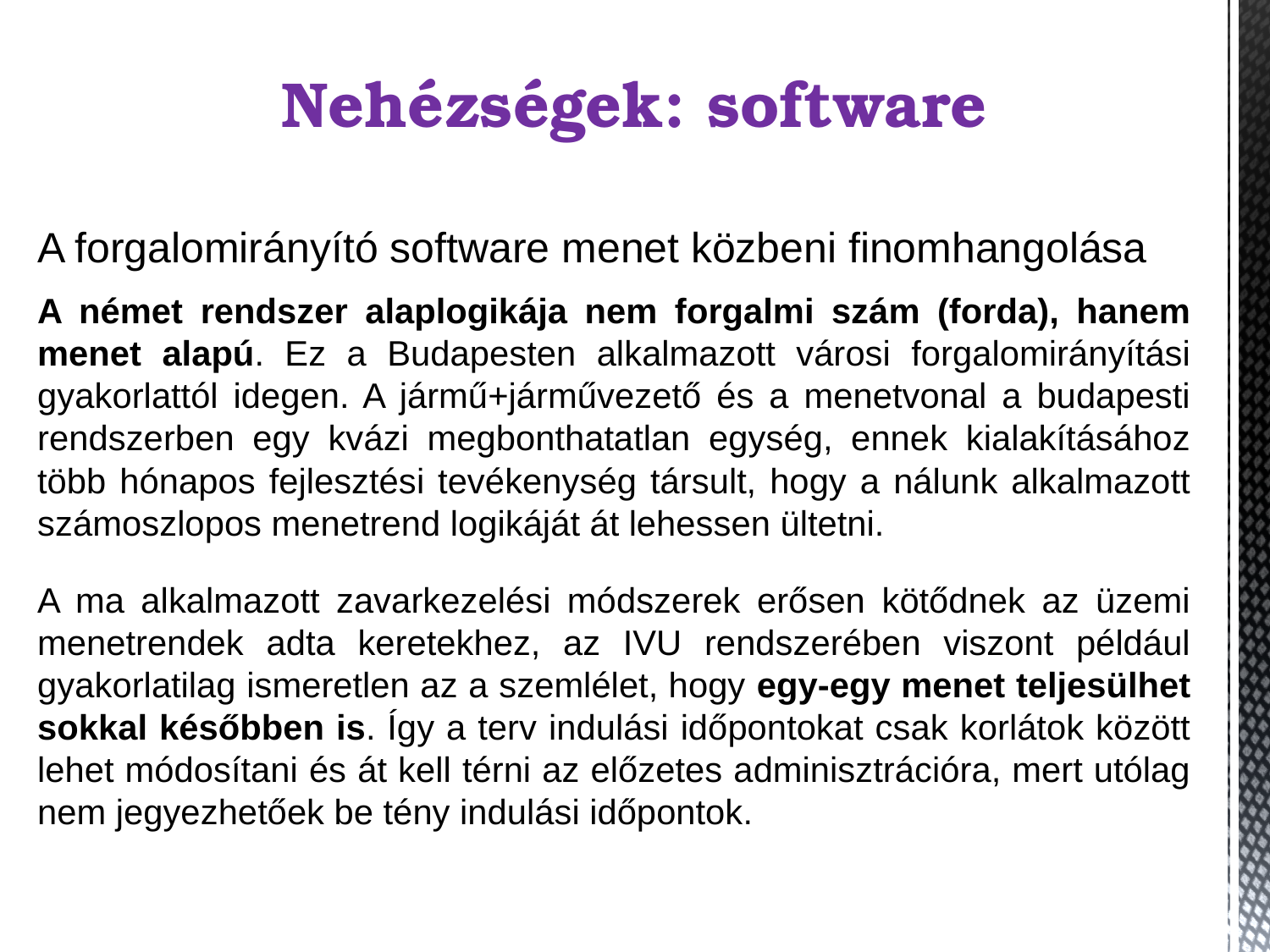

Nehézségek: software
A forgalomirányító software menet közbeni finomhangolása
A német rendszer alaplogikája nem forgalmi szám (forda), hanem menet alapú. Ez a Budapesten alkalmazott városi forgalomirányítási gyakorlattól idegen. A jármű+járművezető és a menetvonal a budapesti rendszerben egy kvázi megbonthatatlan egység, ennek kialakításához több hónapos fejlesztési tevékenység társult, hogy a nálunk alkalmazott számoszlopos menetrend logikáját át lehessen ültetni.
A ma alkalmazott zavarkezelési módszerek erősen kötődnek az üzemi menetrendek adta keretekhez, az IVU rendszerében viszont például gyakorlatilag ismeretlen az a szemlélet, hogy egy-egy menet teljesülhet sokkal későbben is. Így a terv indulási időpontokat csak korlátok között lehet módosítani és át kell térni az előzetes adminisztrációra, mert utólag nem jegyezhetőek be tény indulási időpontok.